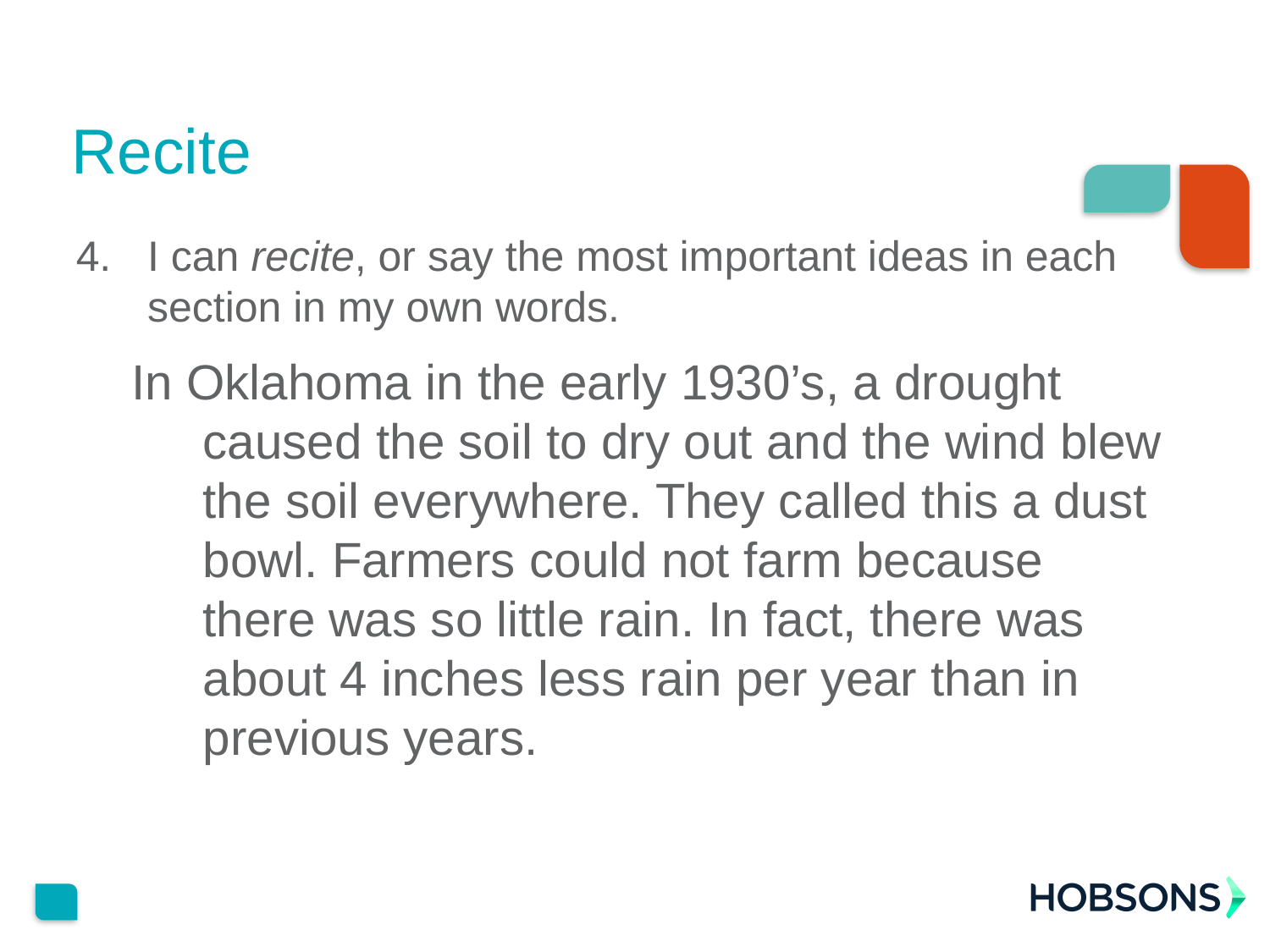

# Recite
I can recite, or say the most important ideas in each section in my own words.
In Oklahoma in the early 1930’s, a drought caused the soil to dry out and the wind blew the soil everywhere. They called this a dust bowl. Farmers could not farm because there was so little rain. In fact, there was about 4 inches less rain per year than in previous years.